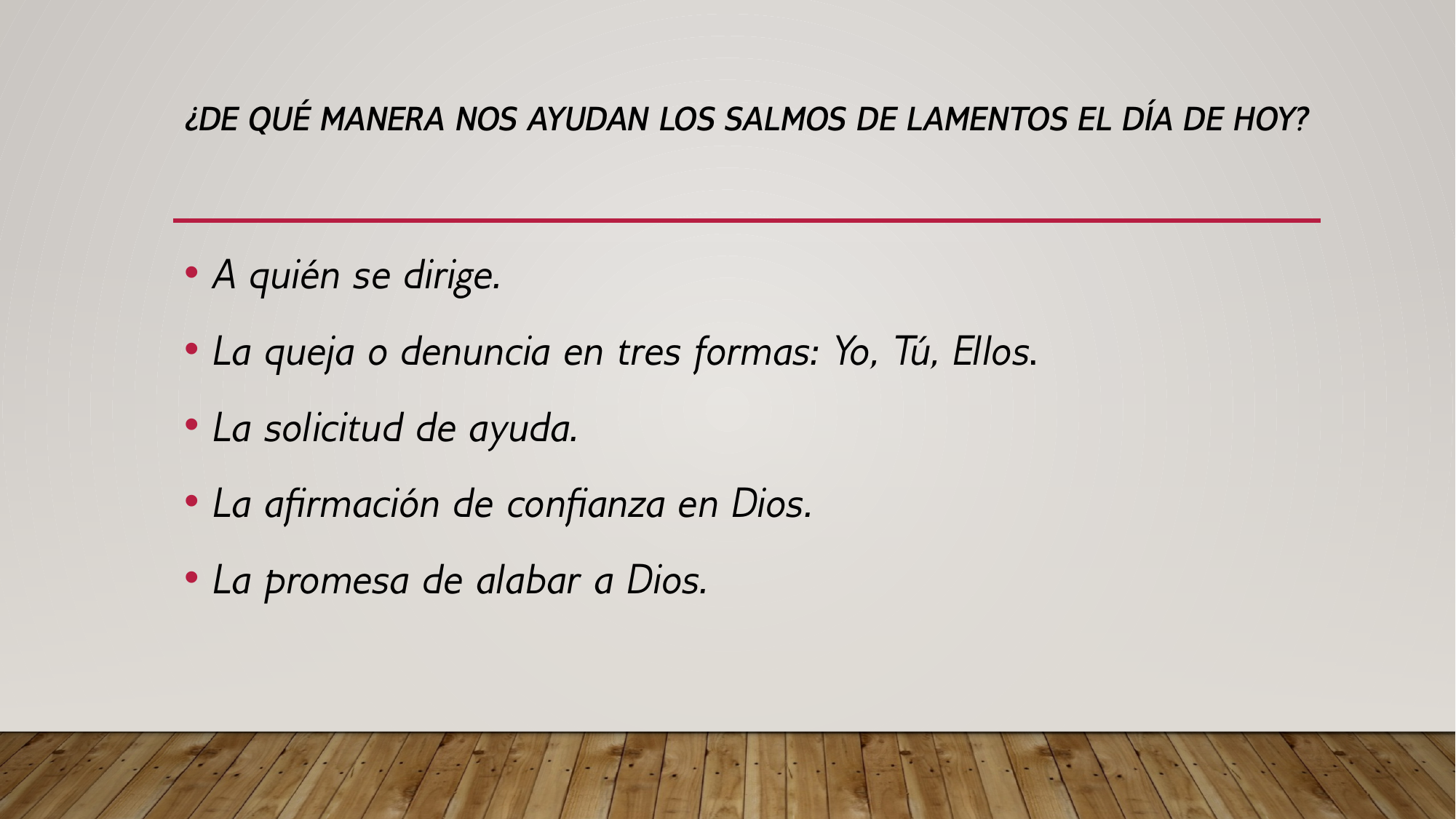

# ¿De qué manera nos ayudan los salmos de lamentos el día de hoy?
A quién se dirige.
La queja o denuncia en tres formas: Yo, Tú, Ellos.
La solicitud de ayuda.
La afirmación de confianza en Dios.
La promesa de alabar a Dios.